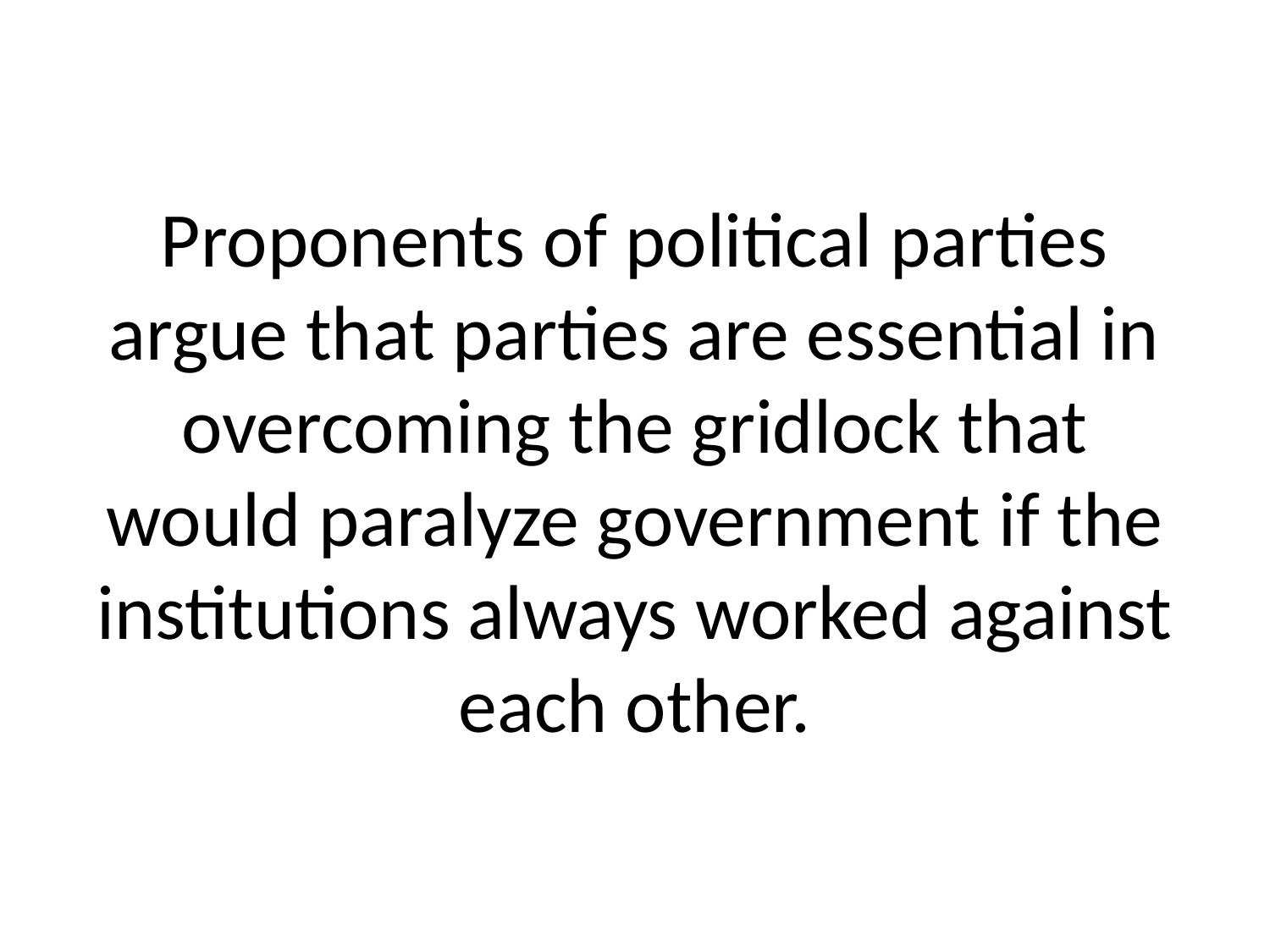

# Proponents of political parties argue that parties are essential in overcoming the gridlock that would paralyze government if the institutions always worked against each other.